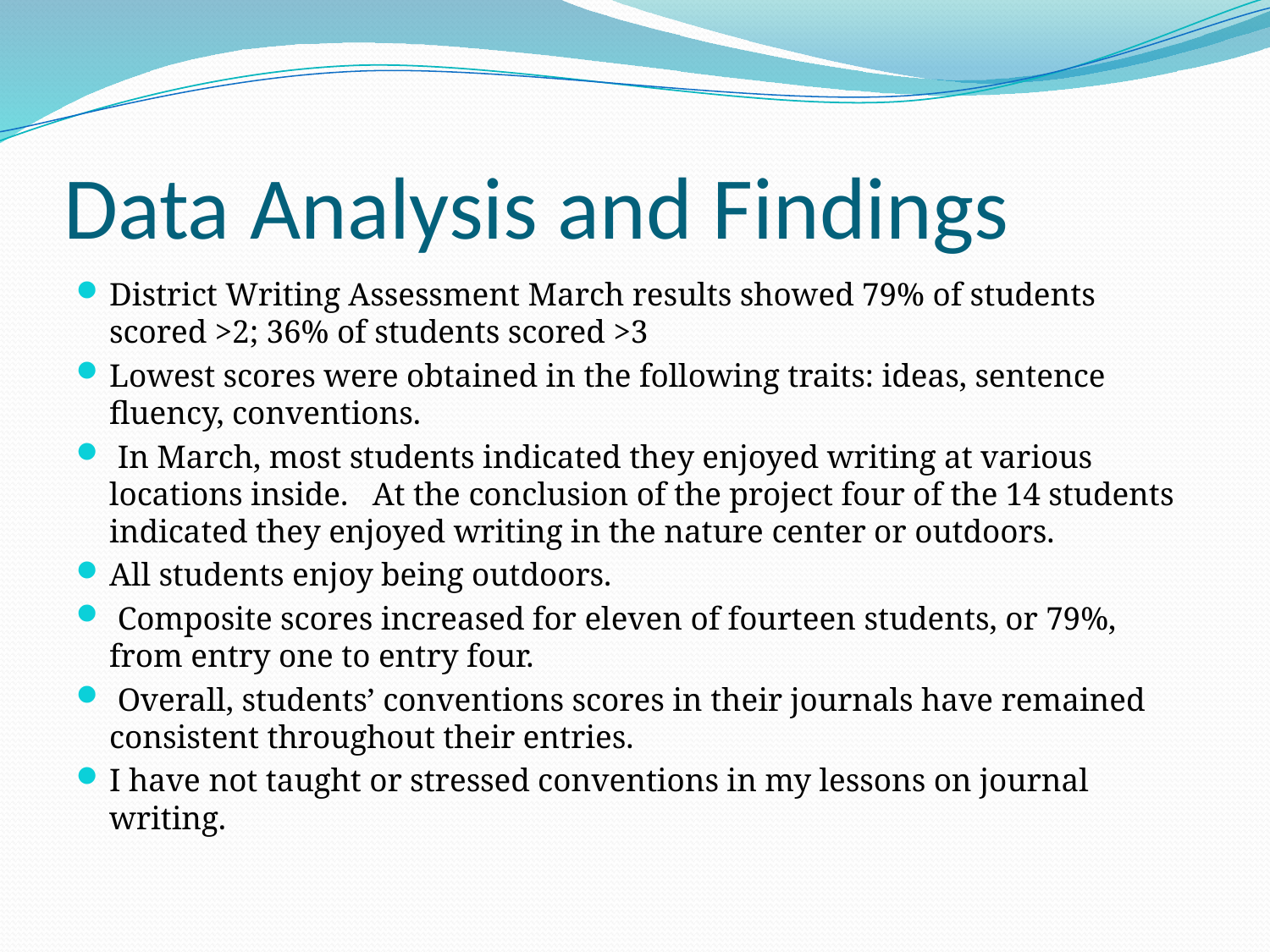

# Data Analysis and Findings
District Writing Assessment March results showed 79% of students scored >2; 36% of students scored >3
Lowest scores were obtained in the following traits: ideas, sentence fluency, conventions.
 In March, most students indicated they enjoyed writing at various locations inside.   At the conclusion of the project four of the 14 students indicated they enjoyed writing in the nature center or outdoors.
All students enjoy being outdoors.
 Composite scores increased for eleven of fourteen students, or 79%, from entry one to entry four.
 Overall, students’ conventions scores in their journals have remained consistent throughout their entries.
I have not taught or stressed conventions in my lessons on journal writing.